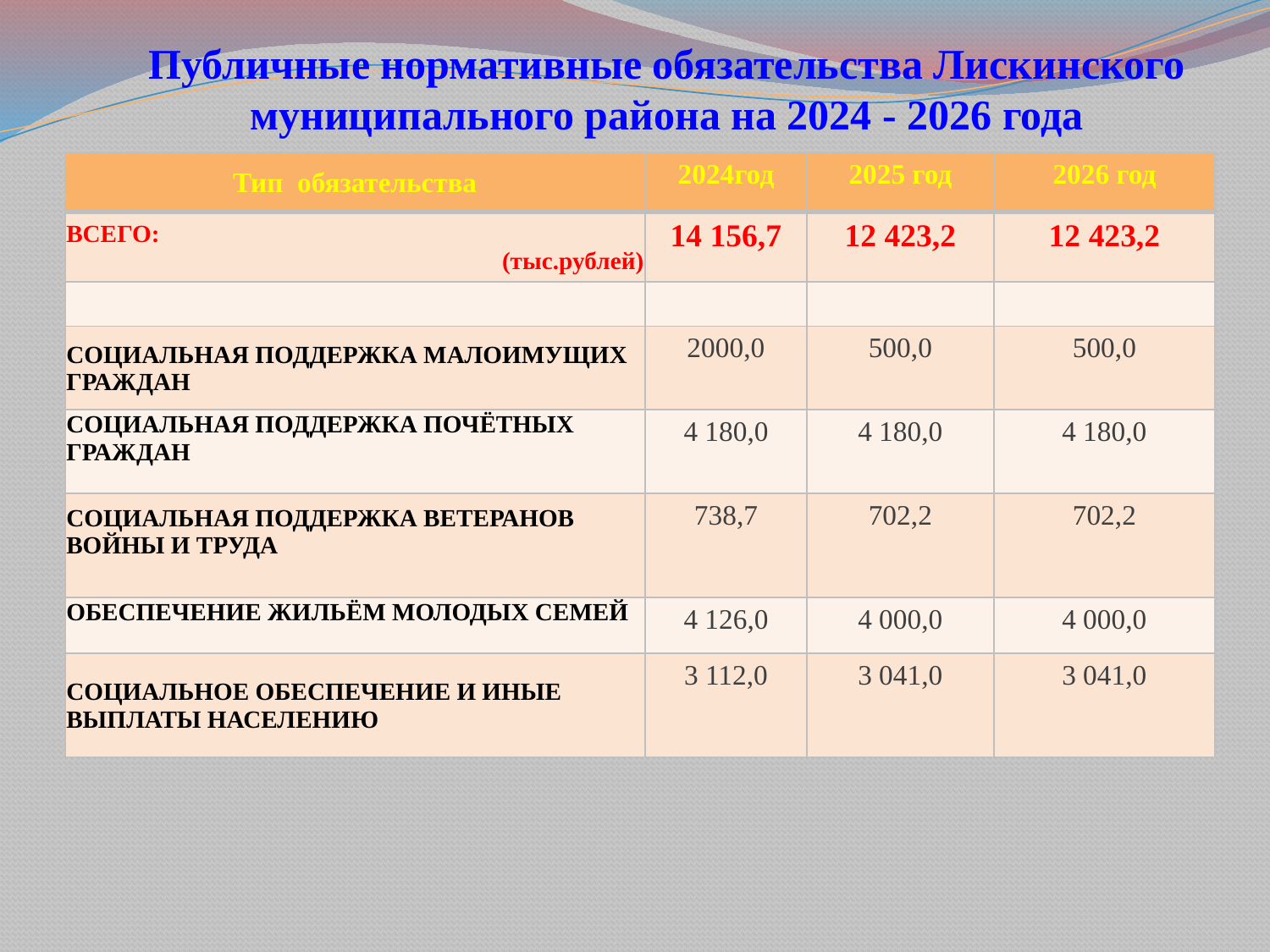

# Публичные нормативные обязательства Лискинского муниципального района на 2024 - 2026 года
| Тип обязательства | 2024год | 2025 год | 2026 год |
| --- | --- | --- | --- |
| ВСЕГО: (тыс.рублей) | 14 156,7 | 12 423,2 | 12 423,2 |
|  |  |  |  |
| СОЦИАЛЬНАЯ ПОДДЕРЖКА МАЛОИМУЩИХ ГРАЖДАН | 2000,0 | 500,0 | 500,0 |
| СОЦИАЛЬНАЯ ПОДДЕРЖКА ПОЧЁТНЫХ ГРАЖДАН | 4 180,0 | 4 180,0 | 4 180,0 |
| СОЦИАЛЬНАЯ ПОДДЕРЖКА ВЕТЕРАНОВ ВОЙНЫ И ТРУДА | 738,7 | 702,2 | 702,2 |
| ОБЕСПЕЧЕНИЕ ЖИЛЬЁМ МОЛОДЫХ СЕМЕЙ | 4 126,0 | 4 000,0 | 4 000,0 |
| СОЦИАЛЬНОЕ ОБЕСПЕЧЕНИЕ И ИНЫЕ ВЫПЛАТЫ НАСЕЛЕНИЮ | 3 112,0 | 3 041,0 | 3 041,0 |